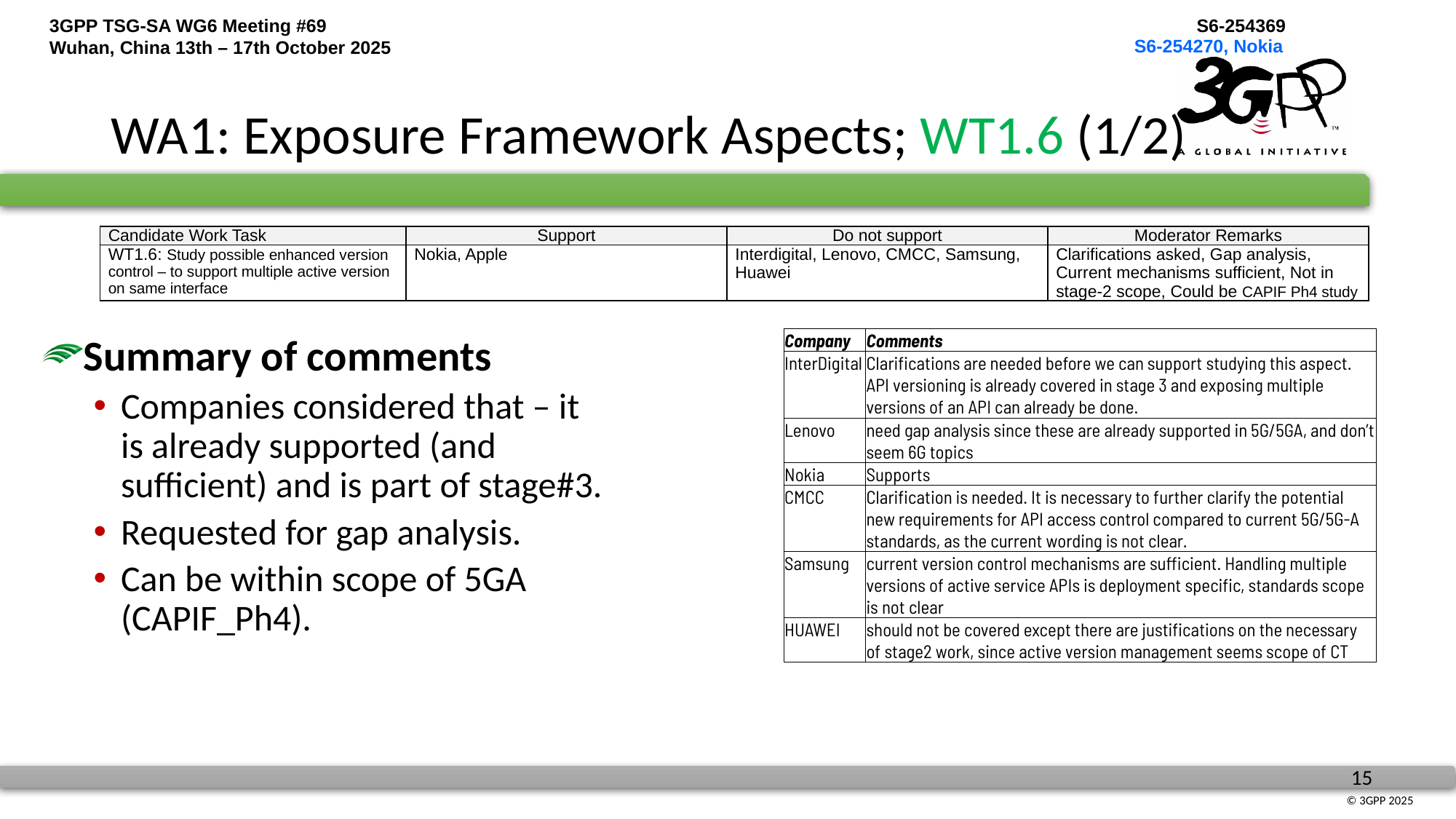

S6-254270, Nokia
# WA1: Exposure Framework Aspects; WT1.6 (1/2)
| Candidate Work Task | Support | Do not support | Moderator Remarks |
| --- | --- | --- | --- |
| WT1.6: Study possible enhanced version control – to support multiple active version on same interface | Nokia, Apple | Interdigital, Lenovo, CMCC, Samsung, Huawei | Clarifications asked, Gap analysis, Current mechanisms sufficient, Not in stage-2 scope, Could be CAPIF Ph4 study |
Summary of comments
Companies considered that – it is already supported (and sufficient) and is part of stage#3.
Requested for gap analysis.
Can be within scope of 5GA (CAPIF_Ph4).

| Company | Comments |
| --- | --- |
| InterDigital | Clarifications are needed before we can support studying this aspect. API versioning is already covered in stage 3 and exposing multiple versions of an API can already be done. |
| Lenovo | need gap analysis since these are already supported in 5G/5GA, and don’t seem 6G topics |
| Nokia | Supports |
| CMCC | Clarification is needed. It is necessary to further clarify the potential new requirements for API access control compared to current 5G/5G-A standards, as the current wording is not clear. |
| Samsung | current version control mechanisms are sufficient. Handling multiple versions of active service APIs is deployment specific, standards scope is not clear |
| HUAWEI | should not be covered except there are justifications on the necessary of stage2 work, since active version management seems scope of CT |